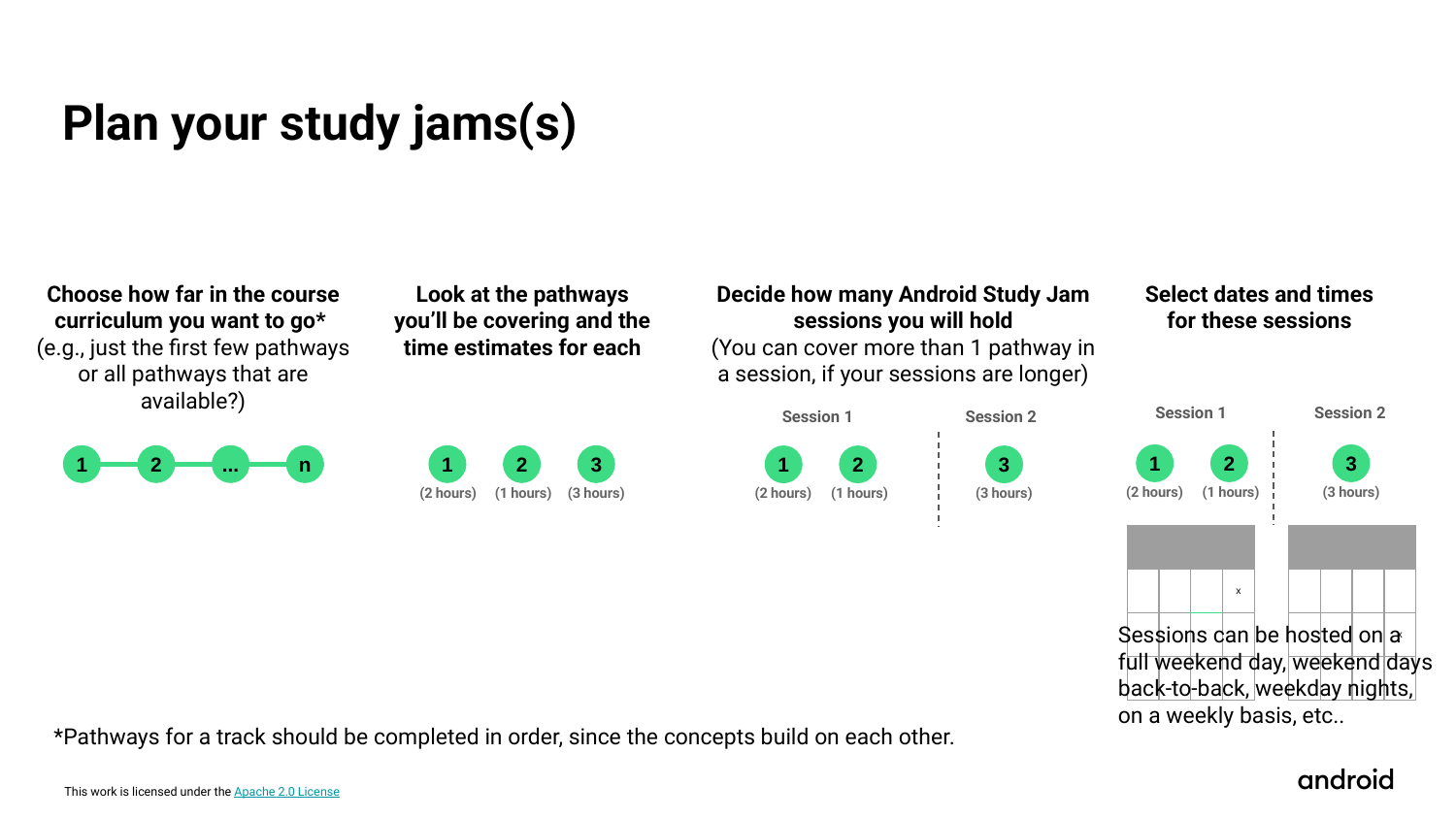

Plan your study jams(s)
Look at the pathways you’ll be covering and the time estimates for each
Decide how many Android Study Jam sessions you will hold
(You can cover more than 1 pathway in a session, if your sessions are longer)

Choose how far in the course curriculum you want to go*
(e.g., just the first few pathways or all pathways that are available?)
Select dates and times for these sessions
Session 1
Session 2
Session 1
Session 2
1
2
3
1
2
...
n
1
2
3
1
2
3
(2 hours)
(1 hours)
(3 hours)
(2 hours)
(1 hours)
(3 hours)
(2 hours)
(1 hours)
(3 hours)
|  |  |  |  |
| --- | --- | --- | --- |
|  |  |  | x |
|  |  |  |  |
|  |  |  |  |
|  |  |  |  |
| --- | --- | --- | --- |
|  |  |  |  |
|  |  |  | x |
|  |  |  |  |
# Sessions can be hosted on a full weekend day, weekend days back-to-back, weekday nights, on a weekly basis, etc..
*Pathways for a track should be completed in order, since the concepts build on each other.